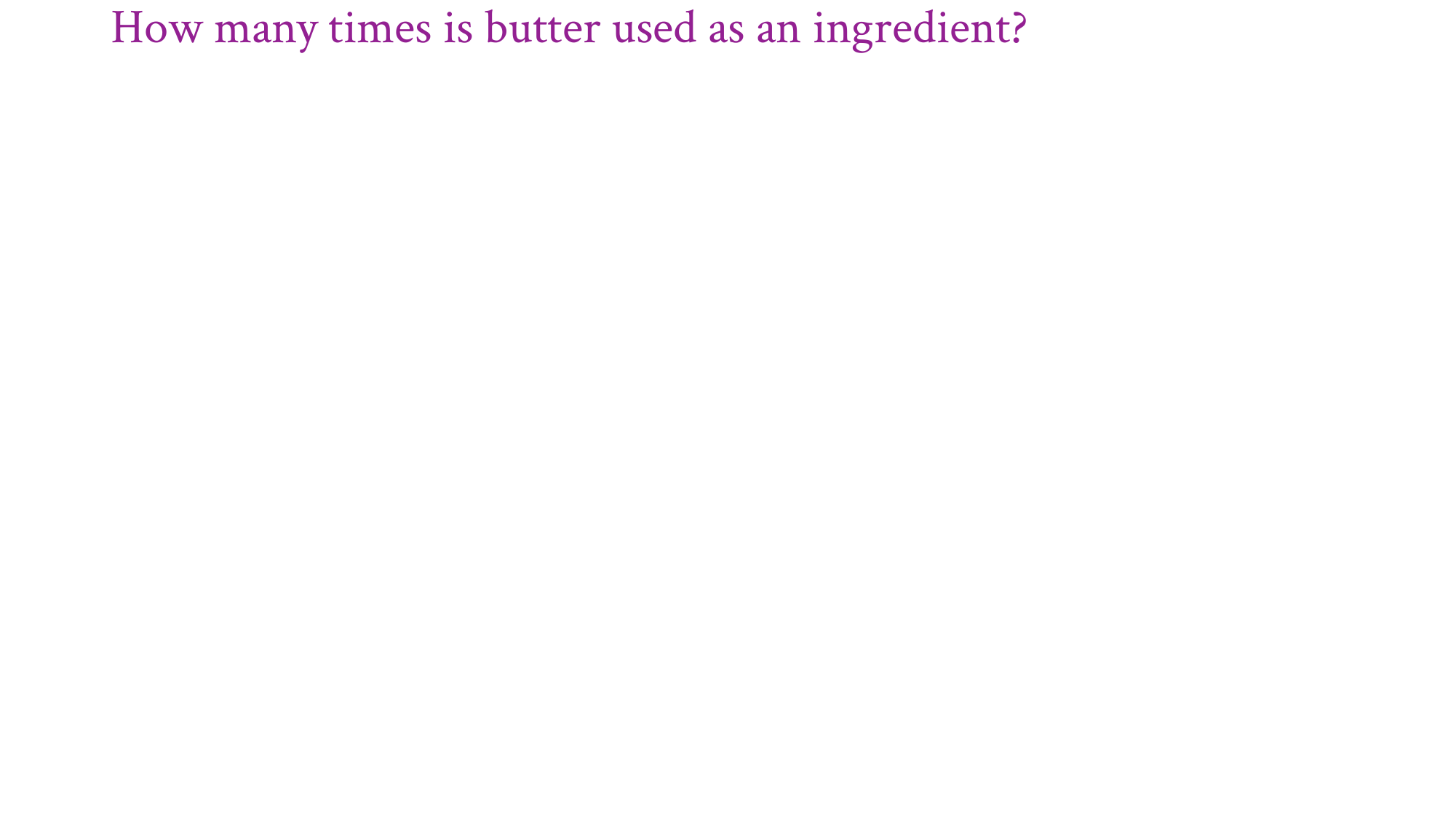

# How many times is butter used as an ingredient?